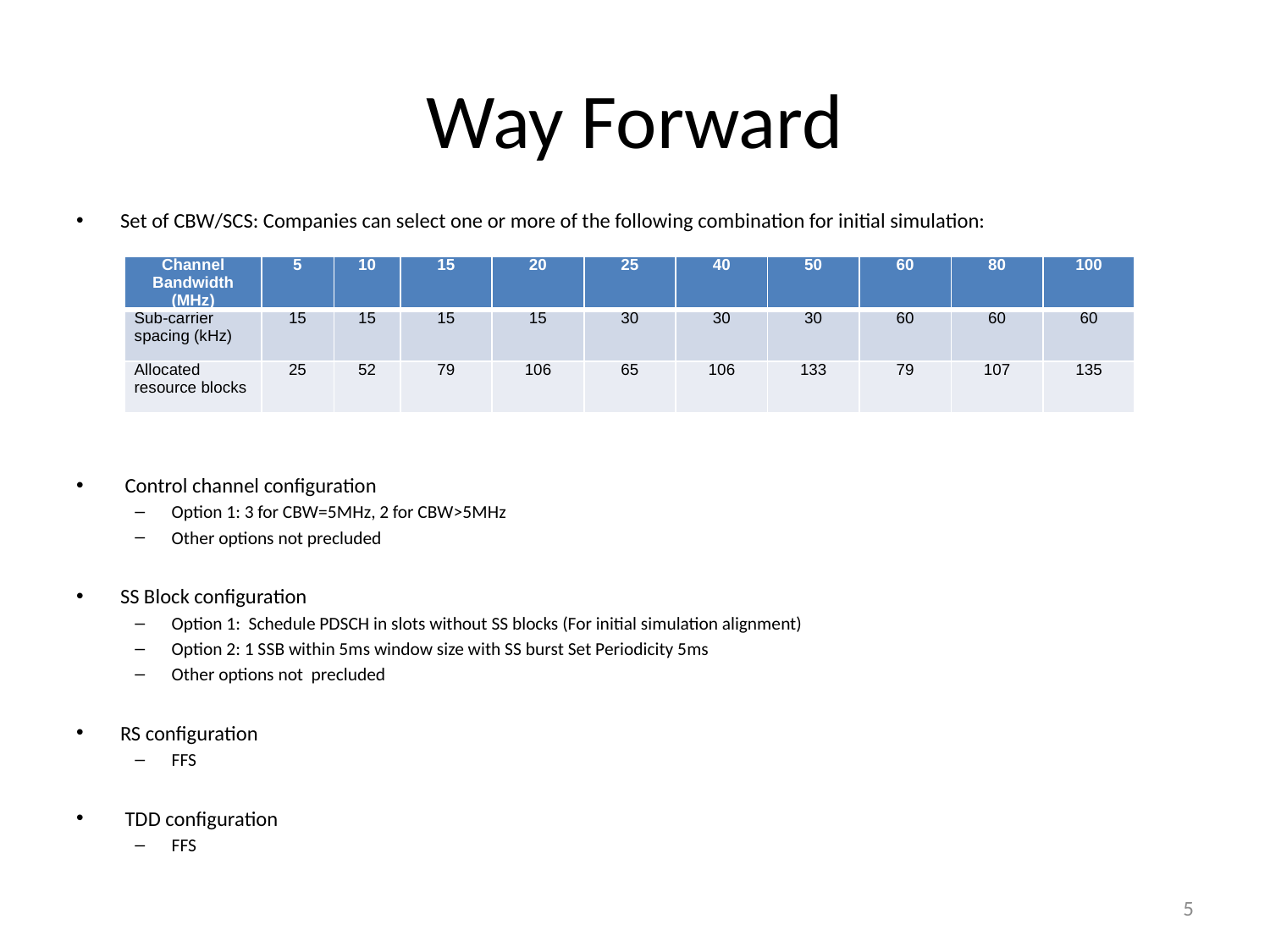

# Way Forward
Set of CBW/SCS: Companies can select one or more of the following combination for initial simulation:

 Control channel configuration
Option 1: 3 for CBW=5MHz, 2 for CBW>5MHz
Other options not precluded

SS Block configuration
Option 1:  Schedule PDSCH in slots without SS blocks (For initial simulation alignment)
Option 2: 1 SSB within 5ms window size with SS burst Set Periodicity 5ms
Other options not  precluded

RS configuration
FFS

 TDD configuration
FFS

| Channel Bandwidth (MHz) | 5 | 10 | 15 | 20 | 25 | 40 | 50 | 60 | 80 | 100 |
| --- | --- | --- | --- | --- | --- | --- | --- | --- | --- | --- |
| Sub-carrier spacing (kHz) | 15 | 15 | 15 | 15 | 30 | 30 | 30 | 60 | 60 | 60 |
| Allocated resource blocks | 25 | 52 | 79 | 106 | 65 | 106 | 133 | 79 | 107 | 135 |
5